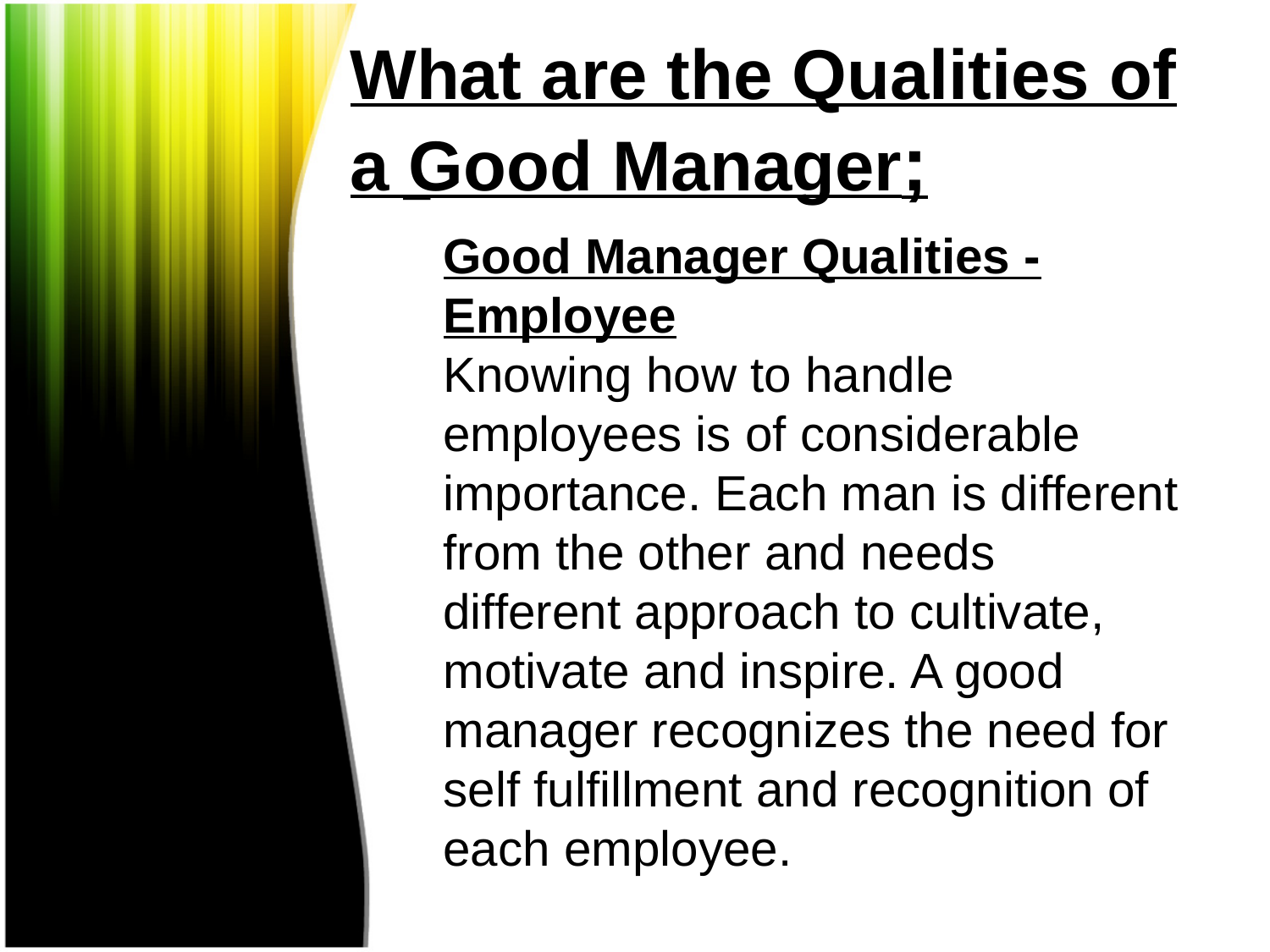

# What are the Qualities of a Good Manager;
Good Manager Qualities - Employee
Knowing how to handle employees is of considerable importance. Each man is different from the other and needs different approach to cultivate, motivate and inspire. A good manager recognizes the need for self fulfillment and recognition of each employee.